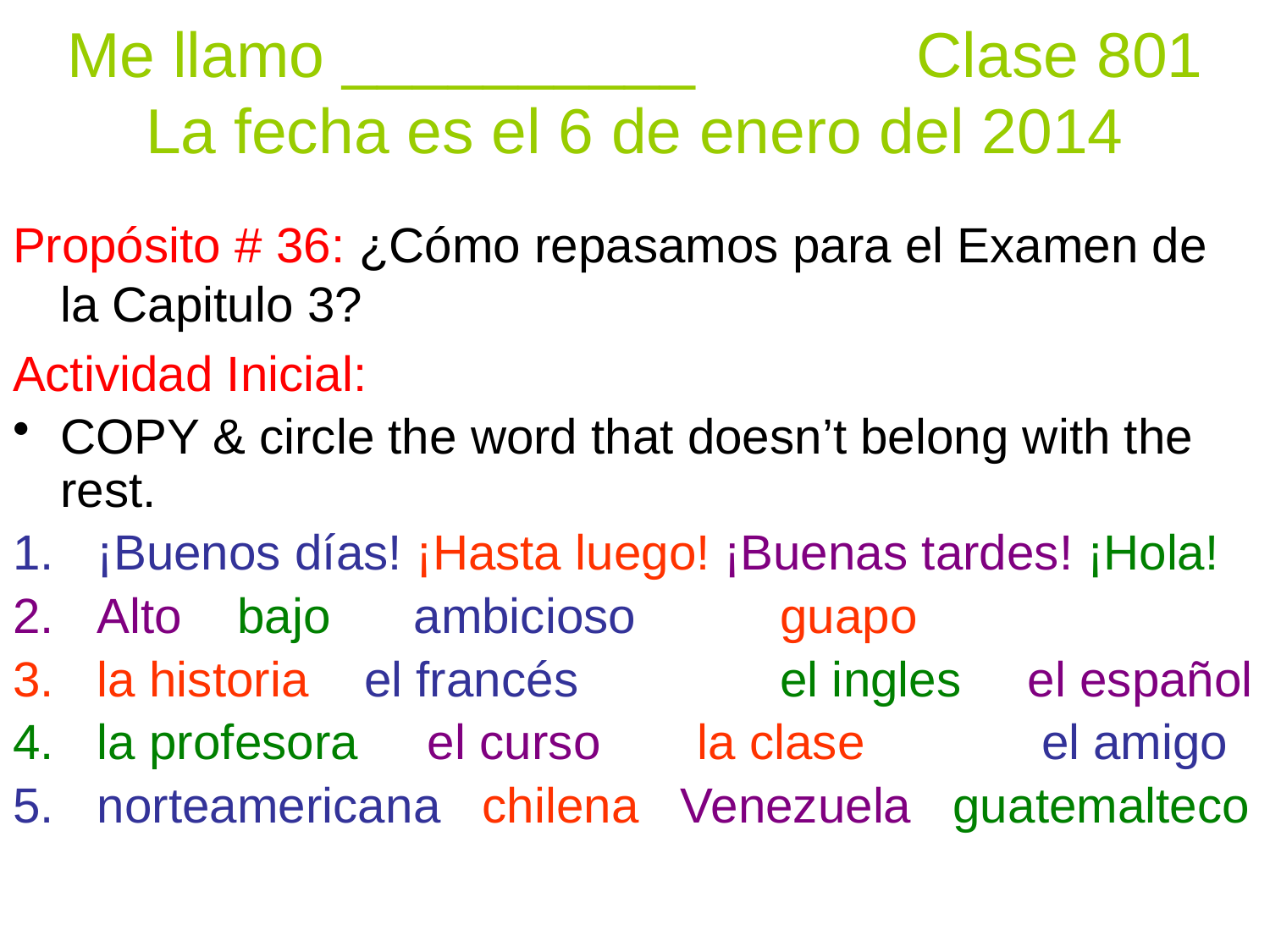

# Me llamo __________ 	     Clase 801 La fecha es el 6 de enero del 2014
Propósito # 36: ¿Cómo repasamos para el Examen de la Capitulo 3?
Actividad Inicial:
COPY & circle the word that doesn’t belong with the rest.
¡Buenos días! ¡Hasta luego! ¡Buenas tardes! ¡Hola!
Alto    bajo      ambicioso	guapo
la historia    el francés	el ingles	   el español
la profesora     el curso       la clase	    el amigo
norteamericana   chilena   Venezuela   guatemalteco